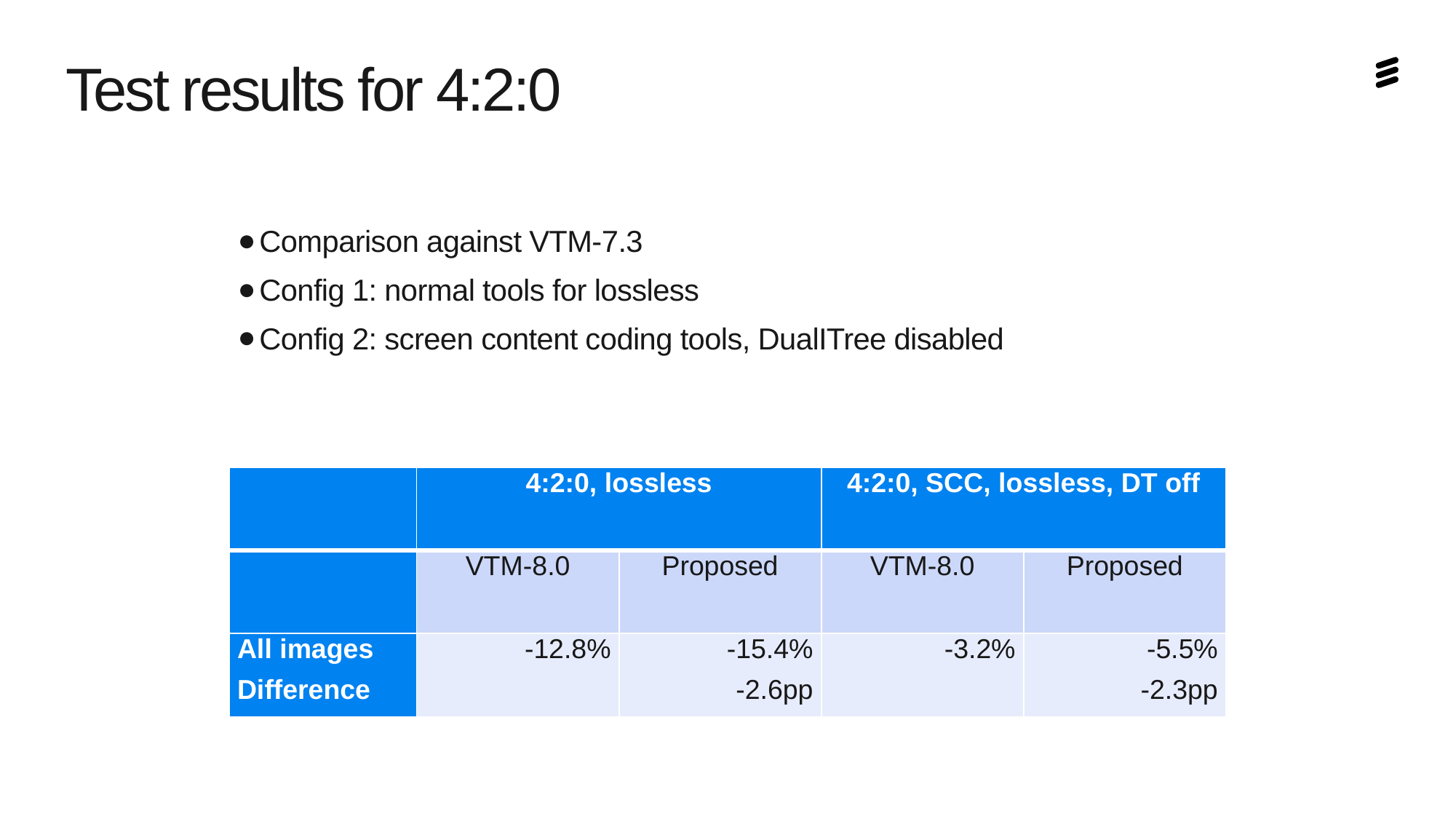

# Test results for 4:2:0
Comparison against VTM-7.3
Config 1: normal tools for lossless
Config 2: screen content coding tools, DualITree disabled
|  | 4:2:0, lossless |  | 4:2:0, SCC, lossless, DT off |  |
| --- | --- | --- | --- | --- |
|  | VTM-8.0 | Proposed | VTM-8.0 | Proposed |
| All images Difference | -12.8% | -15.4% -2.6pp | -3.2% | -5.5% -2.3pp |